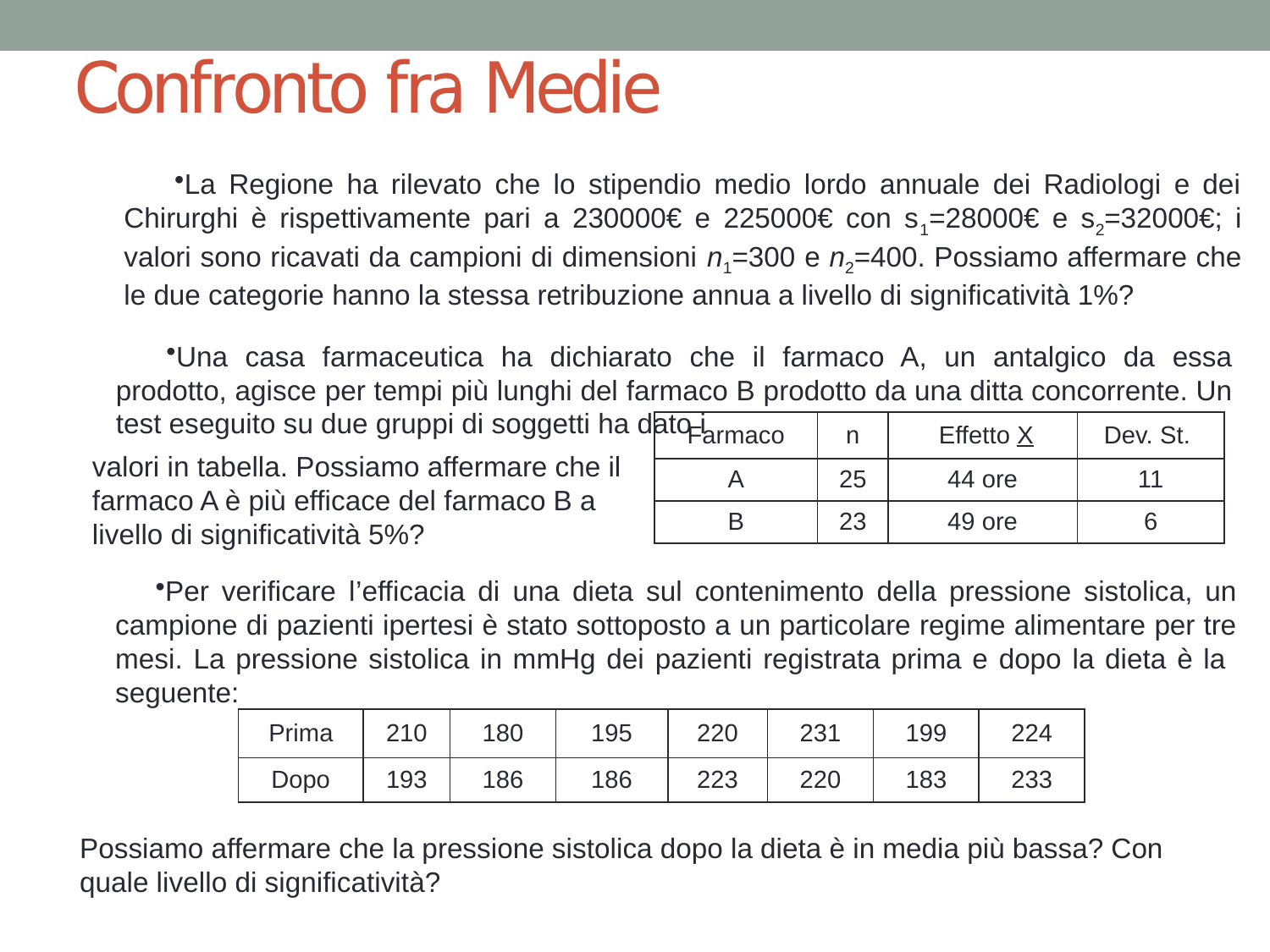

# Confronto fra Medie
La Regione ha rilevato che lo stipendio medio lordo annuale dei Radiologi e dei Chirurghi è rispettivamente pari a 230000€ e 225000€ con s1=28000€ e s2=32000€; i valori sono ricavati da campioni di dimensioni n1=300 e n2=400. Possiamo affermare che le due categorie hanno la stessa retribuzione annua a livello di significatività 1%?
Una casa farmaceutica ha dichiarato che il farmaco A, un antalgico da essa prodotto, agisce per tempi più lunghi del farmaco B prodotto da una ditta concorrente. Un test eseguito su due gruppi di soggetti ha dato i
valori in tabella. Possiamo affermare che il farmaco A è più efficace del farmaco B a livello di significatività 5%?
| Farmaco | n | Effetto X | Dev. St. |
| --- | --- | --- | --- |
| A | 25 | 44 ore | 11 |
| B | 23 | 49 ore | 6 |
Per verificare l’efficacia di una dieta sul contenimento della pressione sistolica, un campione di pazienti ipertesi è stato sottoposto a un particolare regime alimentare per tre mesi. La pressione sistolica in mmHg dei pazienti registrata prima e dopo la dieta è la  seguente:
| Prima | 210 | 180 | 195 | 220 | 231 | 199 | 224 |
| --- | --- | --- | --- | --- | --- | --- | --- |
| Dopo | 193 | 186 | 186 | 223 | 220 | 183 | 233 |
Possiamo affermare che la pressione sistolica dopo la dieta è in media più bassa? Con quale livello di significatività?